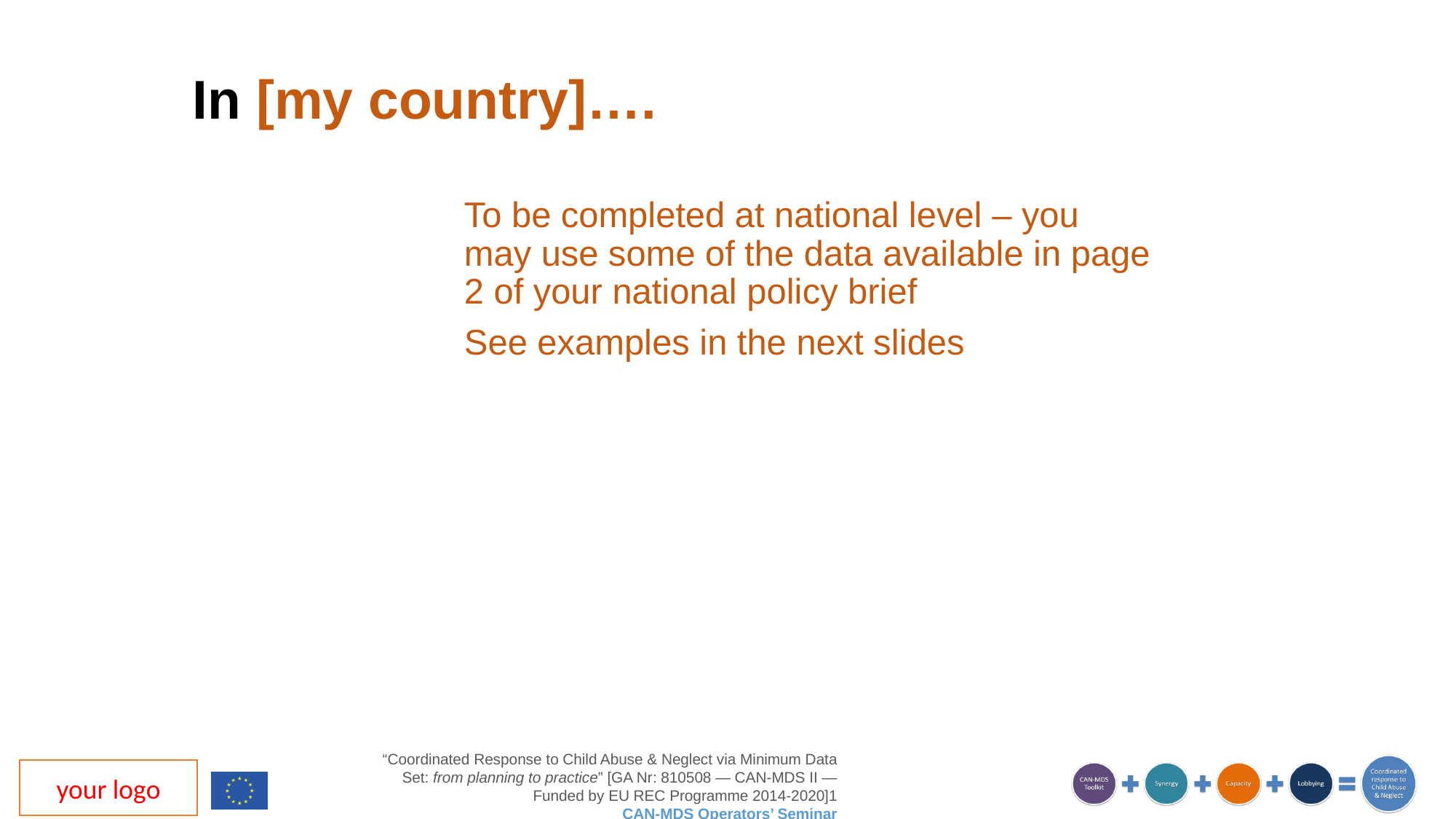

In [my country]….
To be completed at national level – you may use some of the data available in page 2 of your national policy brief
See examples in the next slides